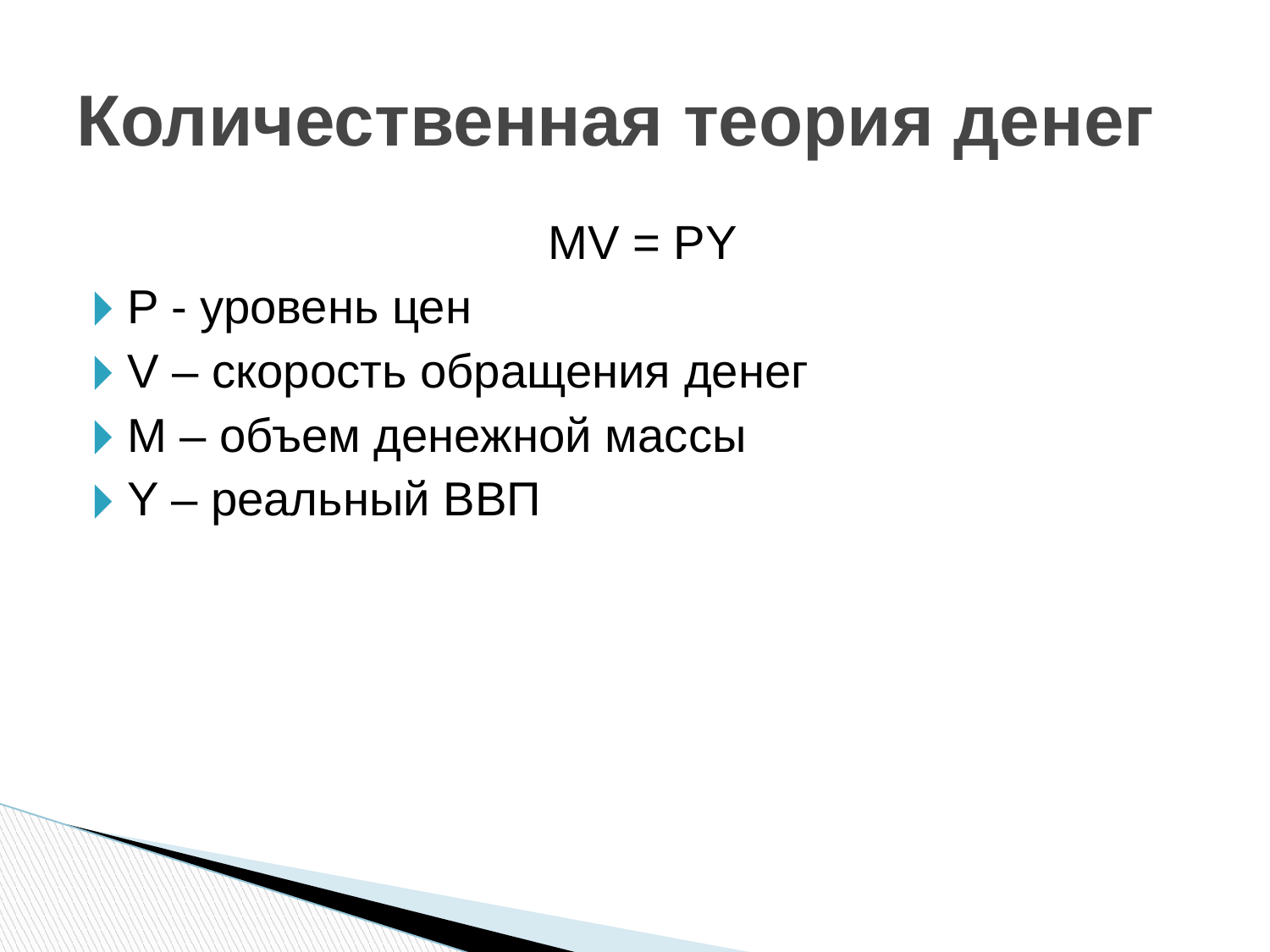

# Количественная теория денег
MV = PY
P - уровень цен
V – скорость обращения денег
M – объем денежной массы
Y – реальный ВВП